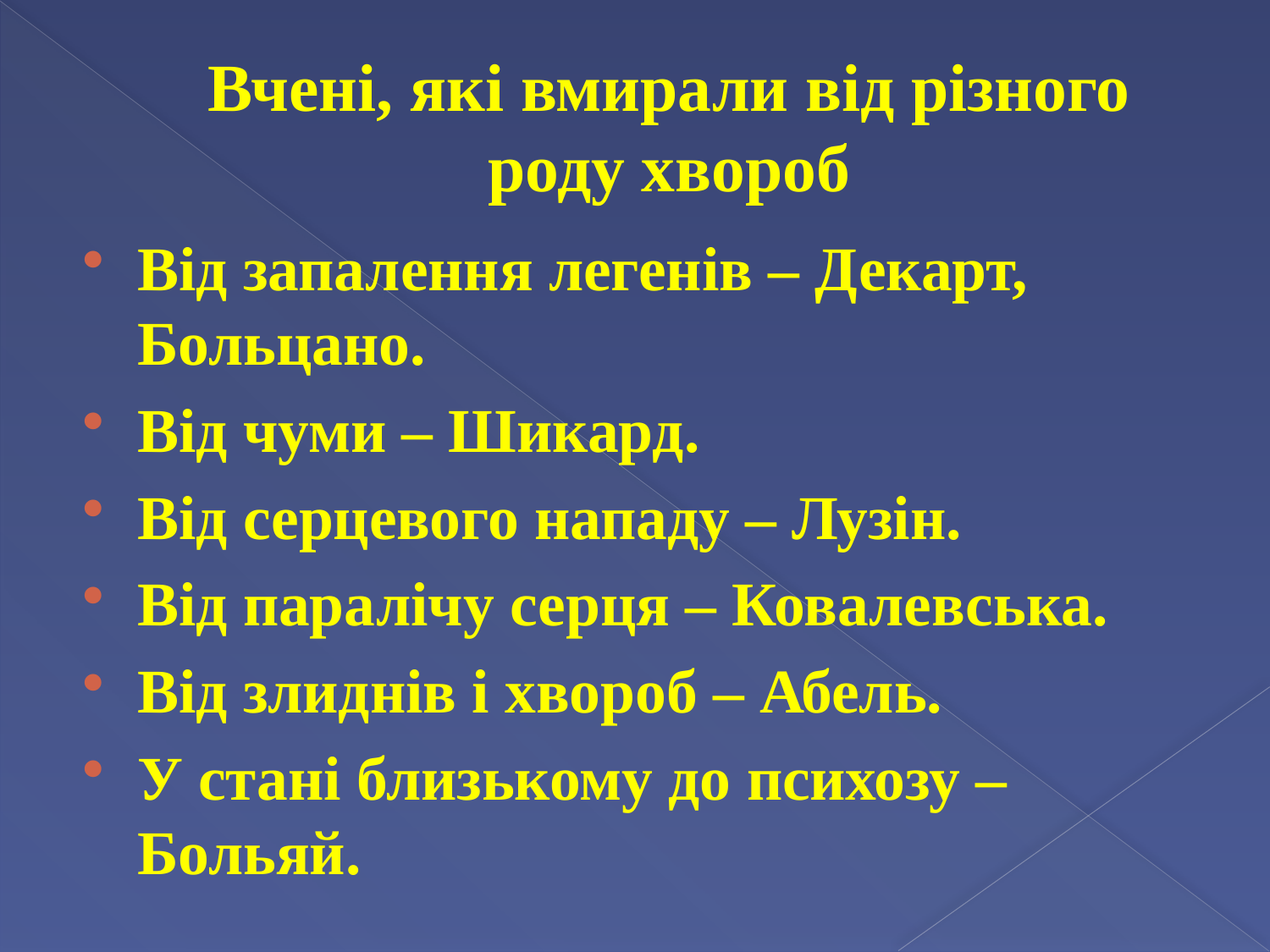

# Вчені, які вмирали від різного роду хвороб
Від запалення легенів – Декарт, Больцано.
Від чуми – Шикард.
Від серцевого нападу – Лузін.
Від паралічу серця – Ковалевська.
Від злиднів і хвороб – Абель.
У стані близькому до психозу – Больяй.